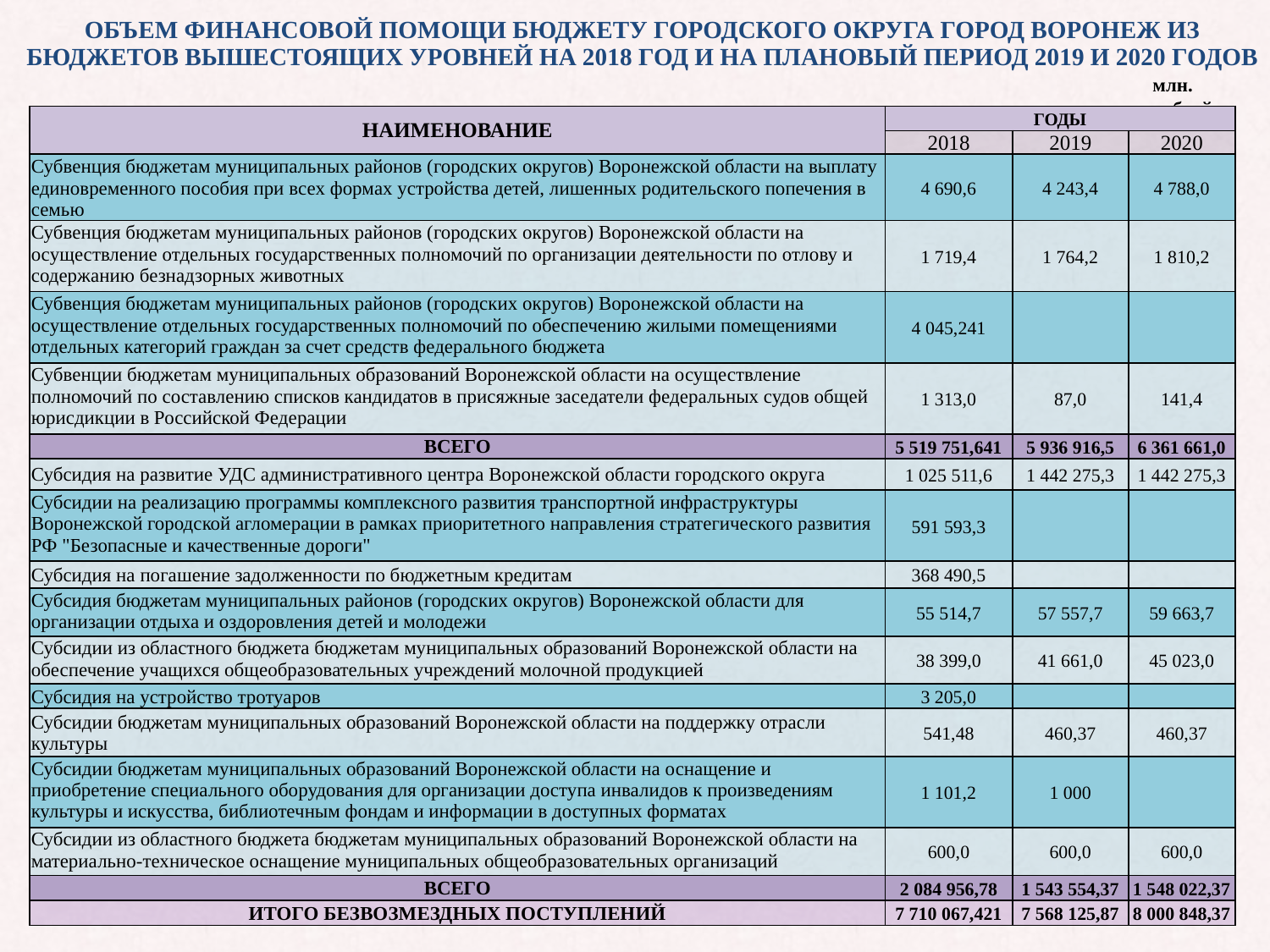

| ОБЪЕМ ФИНАНСОВОЙ ПОМОЩИ БЮДЖЕТУ ГОРОДСКОГО ОКРУГА ГОРОД ВОРОНЕЖ ИЗ БЮДЖЕТОВ ВЫШЕСТОЯЩИХ УРОВНЕЙ НА 2018 ГОД И НА ПЛАНОВЫЙ ПЕРИОД 2019 И 2020 ГОДОВ |
| --- |
млн. рублей
| НАИМЕНОВАНИЕ | ГОДЫ |  |  |
| --- | --- | --- | --- |
|  | 2018 | 2019 | 2020 |
| Субвенция бюджетам муниципальных районов (городских округов) Воронежской области на выплату единовременного пособия при всех формах устройства детей, лишенных родительского попечения в семью | 4 690,6 | 4 243,4 | 4 788,0 |
| Субвенция бюджетам муниципальных районов (городских округов) Воронежской области на осуществление отдельных государственных полномочий по организации деятельности по отлову и содержанию безнадзорных животных | 1 719,4 | 1 764,2 | 1 810,2 |
| Субвенция бюджетам муниципальных районов (городских округов) Воронежской области на осуществление отдельных государственных полномочий по обеспечению жилыми помещениями отдельных категорий граждан за счет средств федерального бюджета | 4 045,241 |  |  |
| Субвенции бюджетам муниципальных образований Воронежской области на осуществление полномочий по составлению списков кандидатов в присяжные заседатели федеральных судов общей юрисдикции в Российской Федерации | 1 313,0 | 87,0 | 141,4 |
| ВСЕГО | 5 519 751,641 | 5 936 916,5 | 6 361 661,0 |
| Субсидия на развитие УДС административного центра Воронежской области городского округа | 1 025 511,6 | 1 442 275,3 | 1 442 275,3 |
| Субсидии на реализацию программы комплексного развития транспортной инфраструктуры Воронежской городской агломерации в рамках приоритетного направления стратегического развития РФ "Безопасные и качественные дороги" | 591 593,3 |  |  |
| Субсидия на погашение задолженности по бюджетным кредитам | 368 490,5 |  |  |
| Субсидия бюджетам муниципальных районов (городских округов) Воронежской области для организации отдыха и оздоровления детей и молодежи | 55 514,7 | 57 557,7 | 59 663,7 |
| Субсидии из областного бюджета бюджетам муниципальных образований Воронежской области на обеспечение учащихся общеобразовательных учреждений молочной продукцией | 38 399,0 | 41 661,0 | 45 023,0 |
| Субсидия на устройство тротуаров | 3 205,0 |  |  |
| Субсидии бюджетам муниципальных образований Воронежской области на поддержку отрасли культуры | 541,48 | 460,37 | 460,37 |
| Субсидии бюджетам муниципальных образований Воронежской области на оснащение и приобретение специального оборудования для организации доступа инвалидов к произведениям культуры и искусства, библиотечным фондам и информации в доступных форматах | 1 101,2 | 1 000 |  |
| Субсидии из областного бюджета бюджетам муниципальных образований Воронежской области на материально-техническое оснащение муниципальных общеобразовательных организаций | 600,0 | 600,0 | 600,0 |
| ВСЕГО | 2 084 956,78 | 1 543 554,37 | 1 548 022,37 |
| ИТОГО БЕЗВОЗМЕЗДНЫХ ПОСТУПЛЕНИЙ | 7 710 067,421 | 7 568 125,87 | 8 000 848,37 |